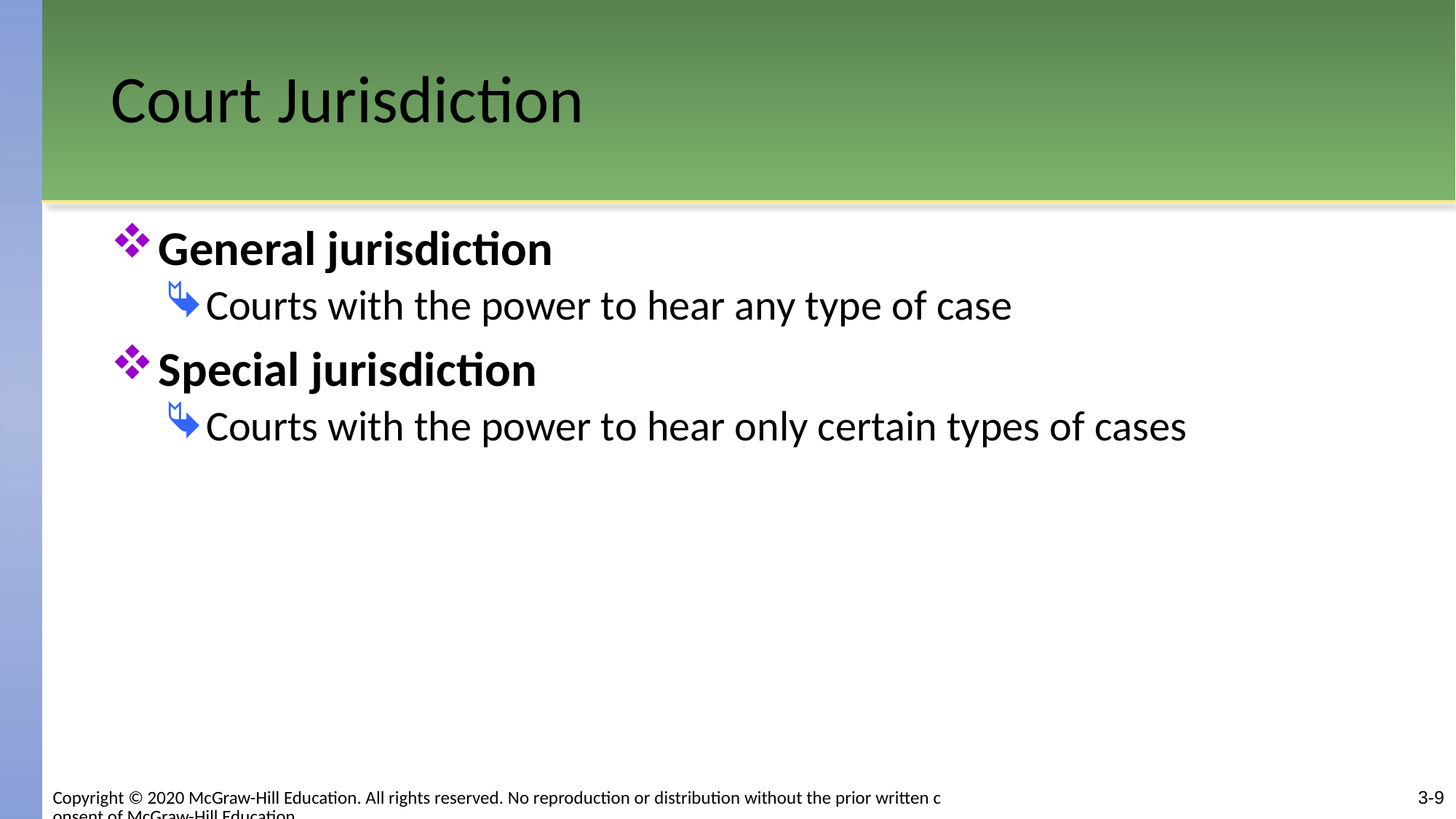

# Court Jurisdiction
General jurisdiction
Courts with the power to hear any type of case
Special jurisdiction
Courts with the power to hear only certain types of cases

3-9
Copyright © 2020 McGraw-Hill Education. All rights reserved. No reproduction or distribution without the prior written consent of McGraw-Hill Education.